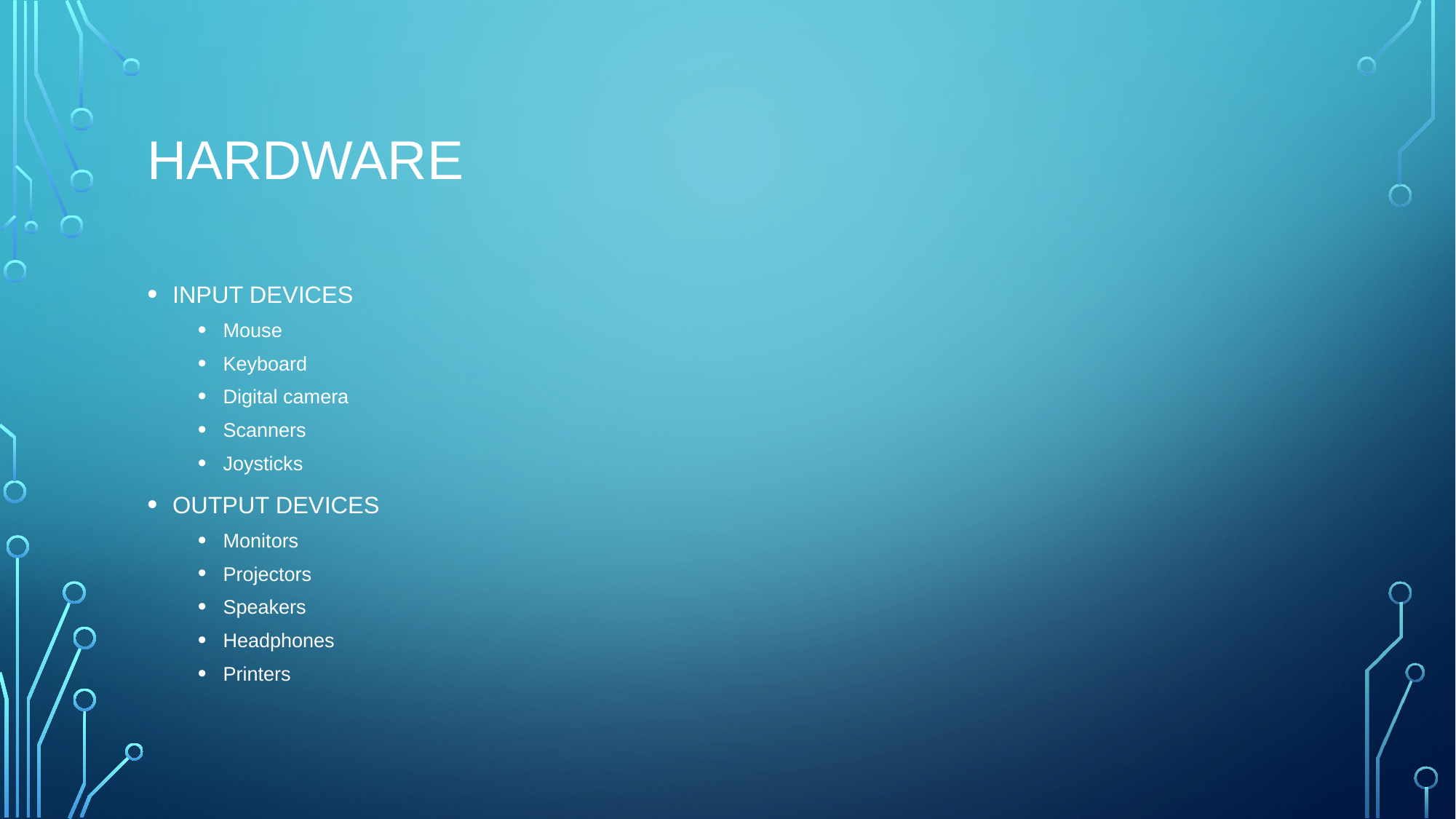

# HARDWARE
INPUT DEVICES
Mouse
Keyboard
Digital camera
Scanners
Joysticks
OUTPUT DEVICES
Monitors
Projectors
Speakers
Headphones
Printers